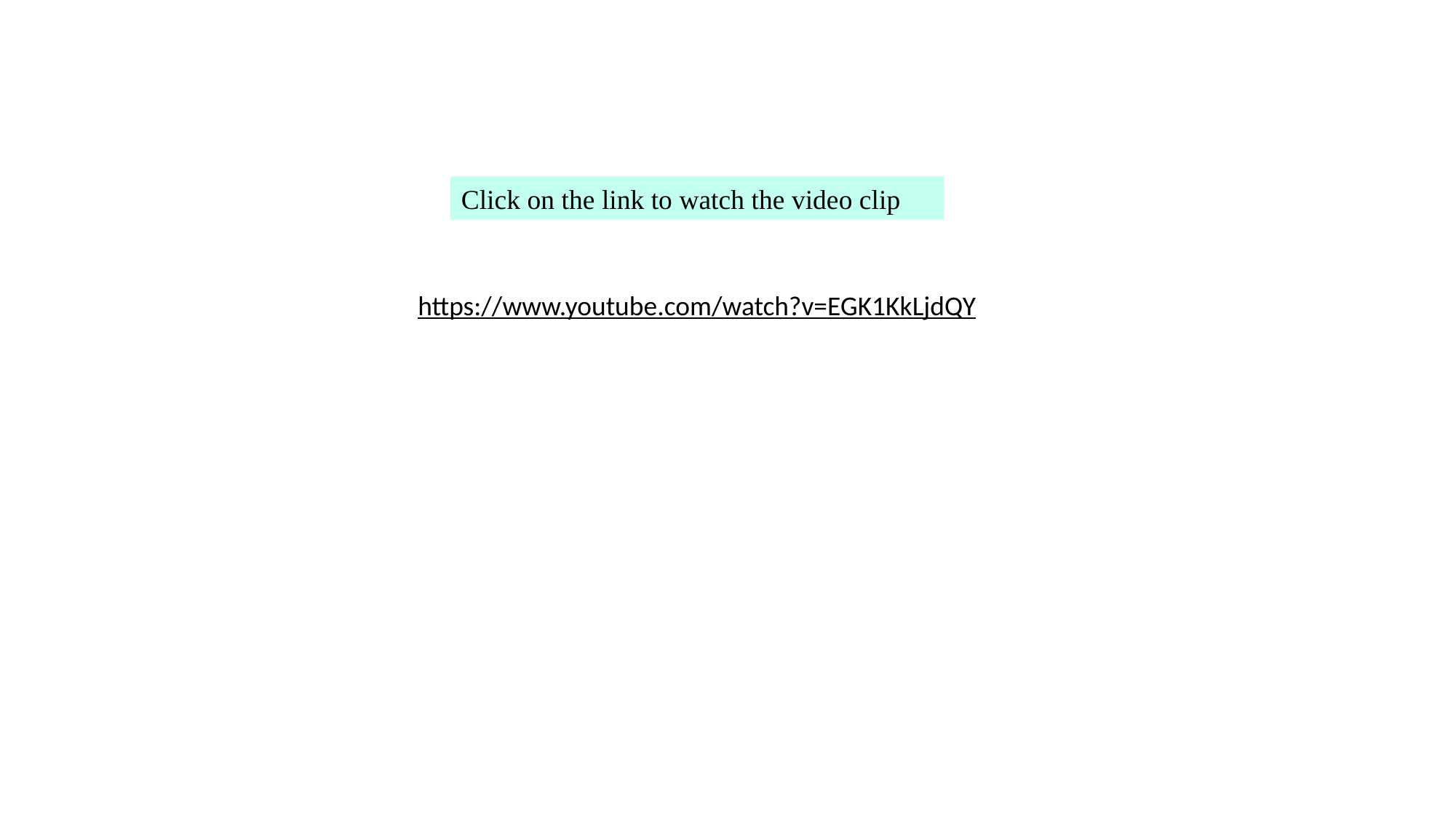

Click on the link to watch the video clip
https://www.youtube.com/watch?v=EGK1KkLjdQY